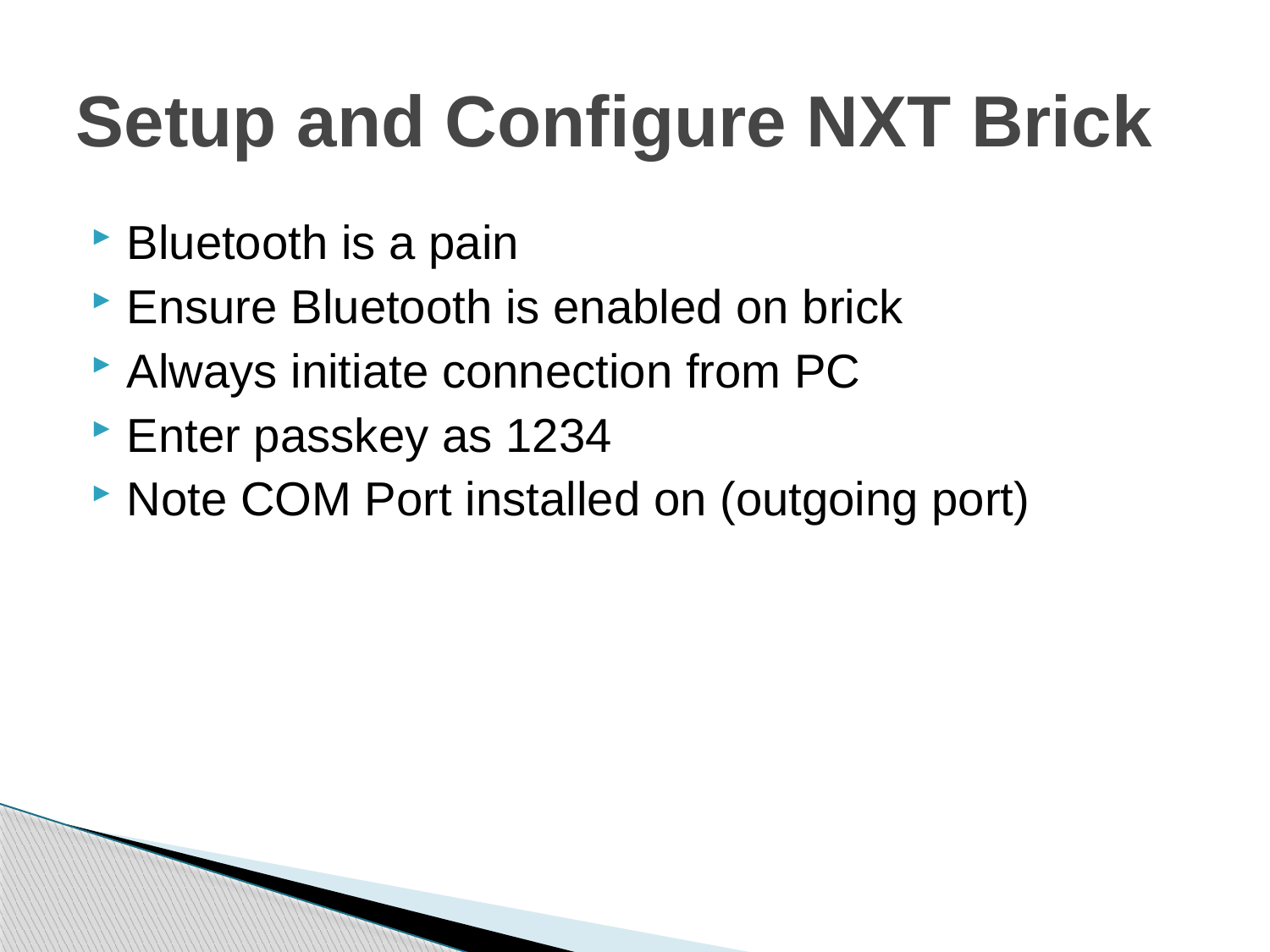

# Setup and Configure NXT Brick
Bluetooth is a pain
Ensure Bluetooth is enabled on brick
Always initiate connection from PC
Enter passkey as 1234
Note COM Port installed on (outgoing port)